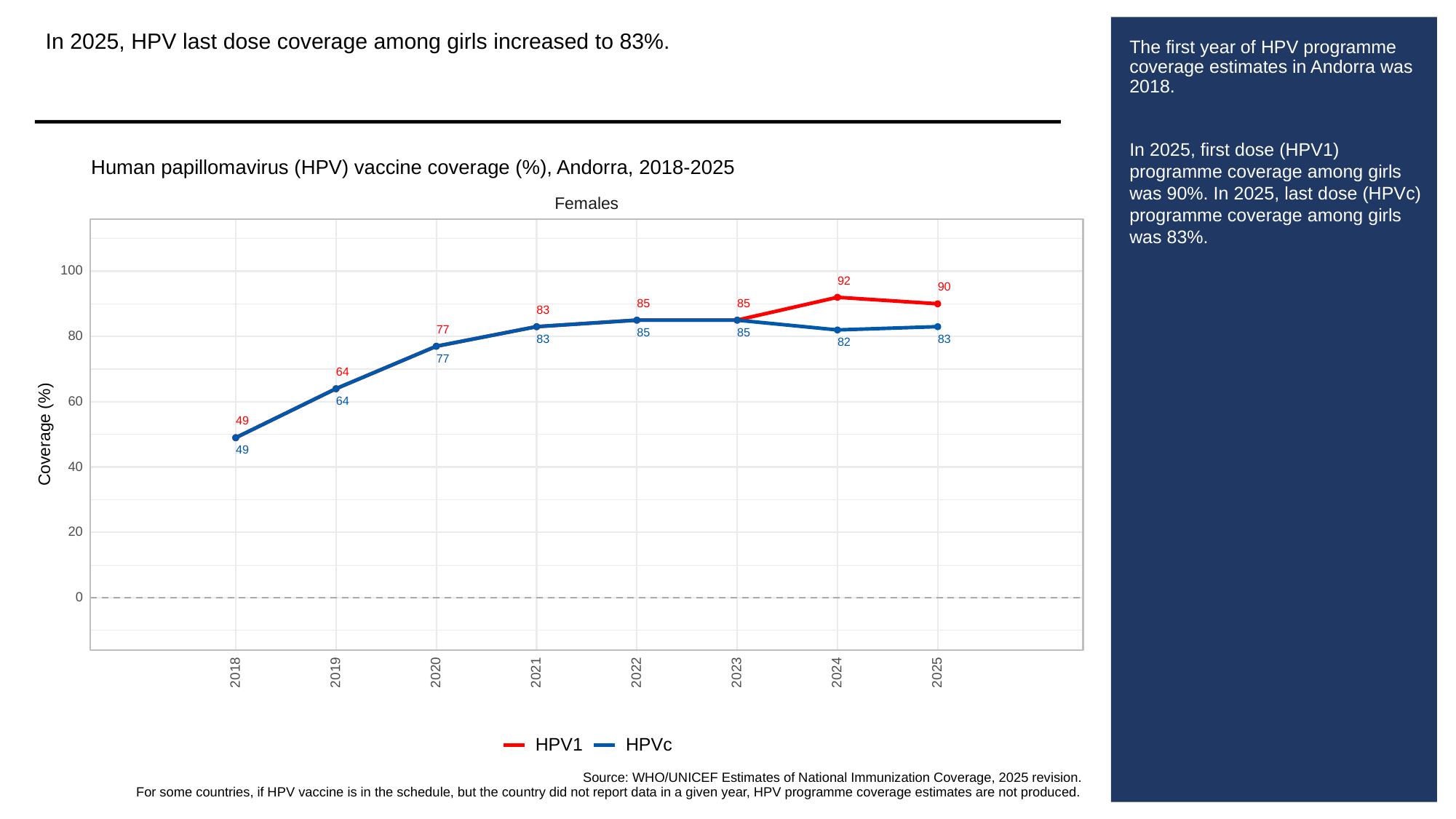

In 2025, HPV last dose coverage among girls increased to 83%.
# The first year of HPV programme coverage estimates in Andorra was 2018.

In 2025, first dose (HPV1) programme coverage among girls was 90%. In 2025, last dose (HPVc) programme coverage among girls was 83%.

Human papillomavirus (HPV) vaccine coverage (%), Andorra, 2018-2025
Females

100

92
90

85
85

83

77

85
85
80
83
83

82

77
64

60
64

49
Coverage (%)

49
40

20

0

2023
2018
2019
2020
2021
2022
2024
2025
HPVc
HPV1

Source: WHO/UNICEF Estimates of National Immunization Coverage, 2025 revision.
For some countries, if HPV vaccine is in the schedule, but the country did not report data in a given year, HPV programme coverage estimates are not produced.